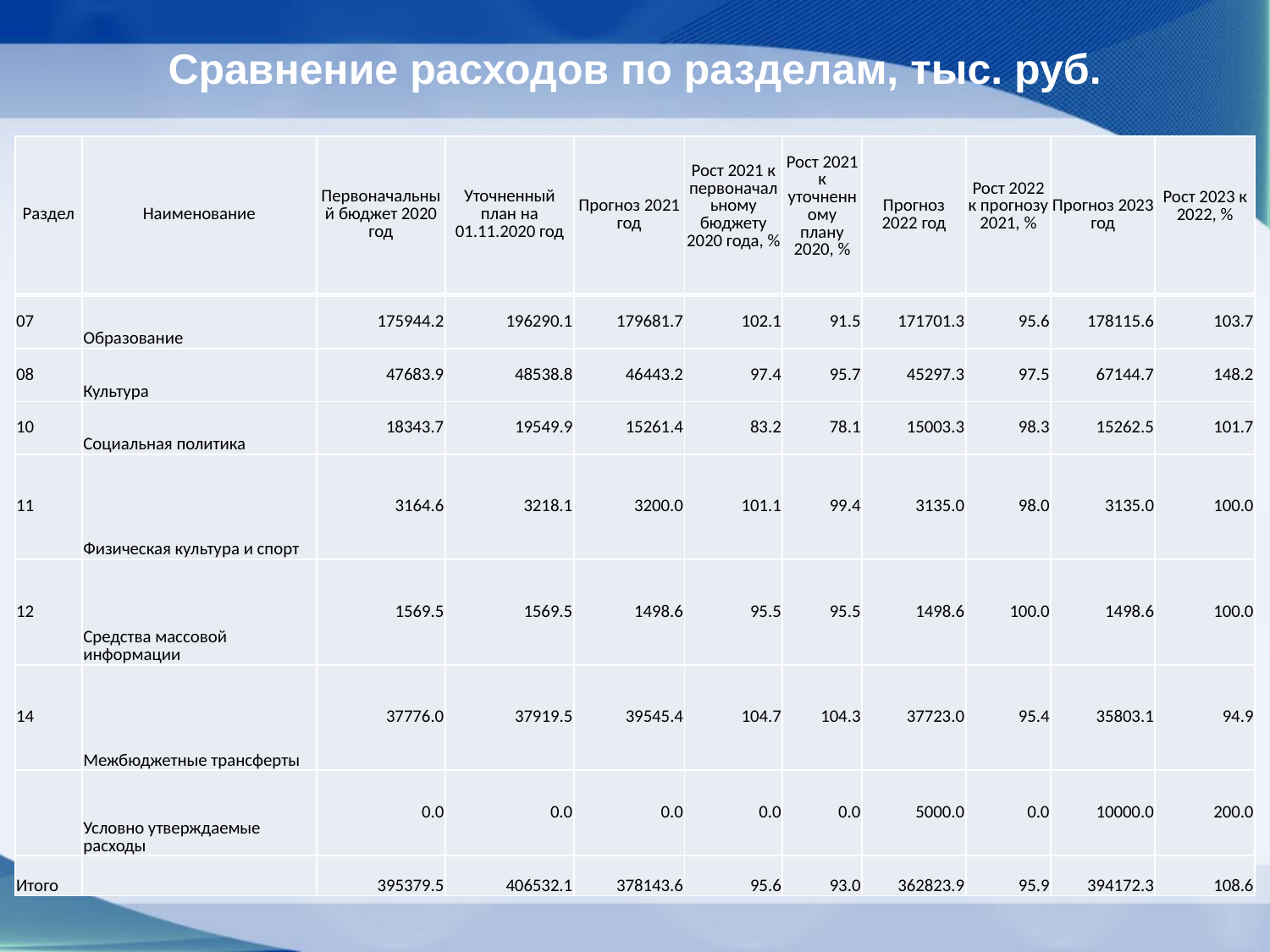

Сравнение расходов по разделам, тыс. руб.
| Раздел | Наименование | Первоначальный бюджет 2020 год | Уточненный план на 01.11.2020 год | Прогноз 2021 год | Рост 2021 к первоначальному бюджету 2020 года, % | Рост 2021 к уточненному плану 2020, % | Прогноз 2022 год | Рост 2022 к прогнозу 2021, % | Прогноз 2023 год | Рост 2023 к 2022, % |
| --- | --- | --- | --- | --- | --- | --- | --- | --- | --- | --- |
| 07 | Образование | 175944.2 | 196290.1 | 179681.7 | 102.1 | 91.5 | 171701.3 | 95.6 | 178115.6 | 103.7 |
| --- | --- | --- | --- | --- | --- | --- | --- | --- | --- | --- |
| 08 | Культура | 47683.9 | 48538.8 | 46443.2 | 97.4 | 95.7 | 45297.3 | 97.5 | 67144.7 | 148.2 |
| 10 | Социальная политика | 18343.7 | 19549.9 | 15261.4 | 83.2 | 78.1 | 15003.3 | 98.3 | 15262.5 | 101.7 |
| 11 | Физическая культура и спорт | 3164.6 | 3218.1 | 3200.0 | 101.1 | 99.4 | 3135.0 | 98.0 | 3135.0 | 100.0 |
| 12 | Средства массовой информации | 1569.5 | 1569.5 | 1498.6 | 95.5 | 95.5 | 1498.6 | 100.0 | 1498.6 | 100.0 |
| 14 | Межбюджетные трансферты | 37776.0 | 37919.5 | 39545.4 | 104.7 | 104.3 | 37723.0 | 95.4 | 35803.1 | 94.9 |
|  | Условно утверждаемые расходы | 0.0 | 0.0 | 0.0 | 0.0 | 0.0 | 5000.0 | 0.0 | 10000.0 | 200.0 |
| Итого |  | 395379.5 | 406532.1 | 378143.6 | 95.6 | 93.0 | 362823.9 | 95.9 | 394172.3 | 108.6 |